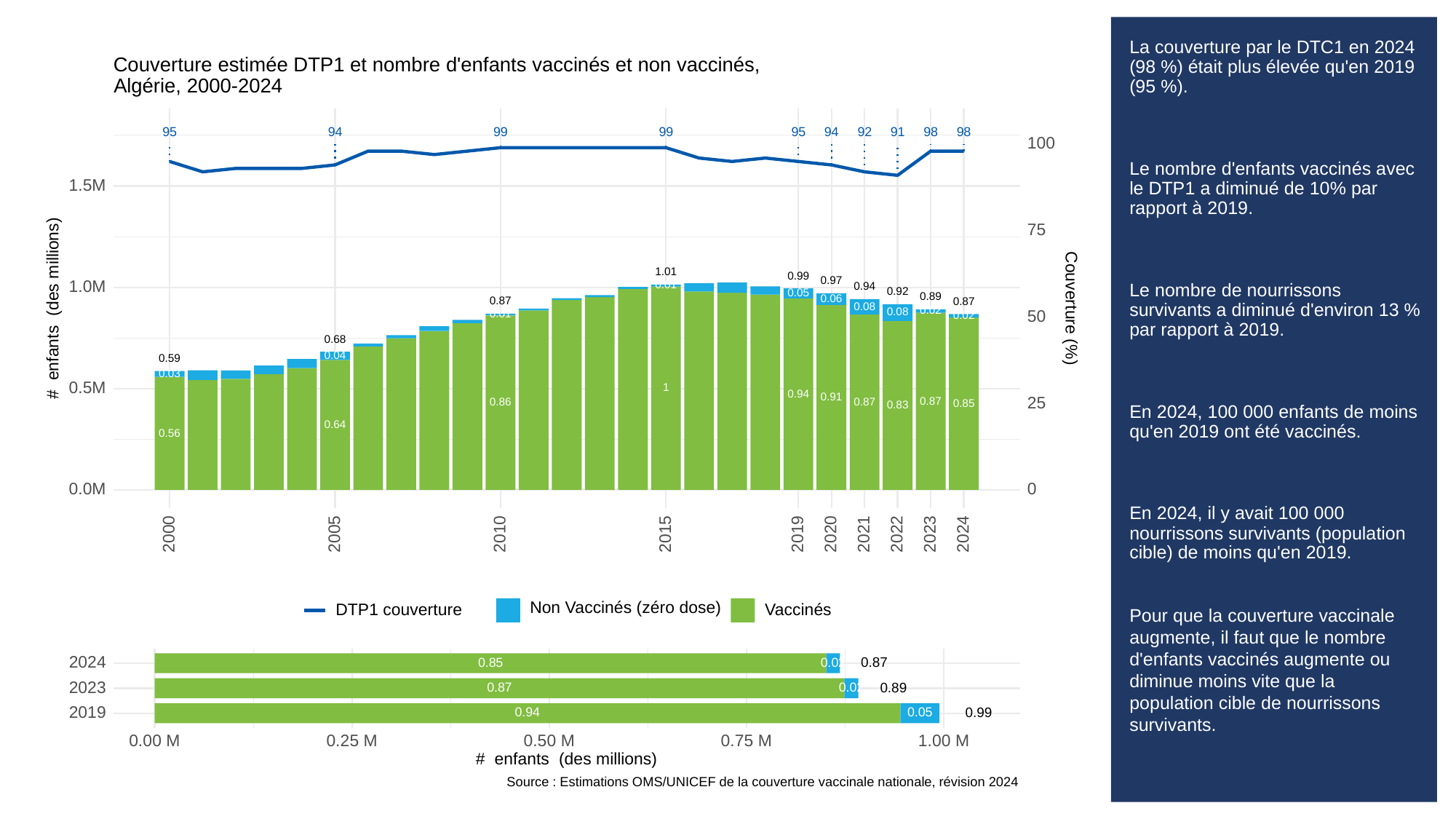

# La couverture par le DTC1 en 2024 (98 %) était plus élevée qu'en 2019 (95 %).

Le nombre d'enfants vaccinés avec le DTP1 a diminué de 10% par rapport à 2019.

Le nombre de nourrissons survivants a diminué d'environ 13 % par rapport à 2019.

En 2024, 100 000 enfants de moins qu'en 2019 ont été vaccinés.

En 2024, il y avait 100 000 nourrissons survivants (population cible) de moins qu'en 2019.

Pour que la couverture vaccinale augmente, il faut que le nombre d'enfants vaccinés augmente ou diminue moins vite que la population cible de nourrissons survivants.

Couverture estimée DTP1 et nombre d'enfants vaccinés et non vaccinés,
Algérie, 2000-2024

95
94
99
99
95
94
92
91
98
98

100

1.5M

75

1.01
0.99
0.97
1.0M
0.01

0.94

0.92

0.05

0.89

0.06

0.87
0.87

#  enfants  (des millions)
Couverture (%)
0.08

0.02
0.08

0.01

50
0.02

0.68

0.04

0.59

0.03

0.5M
1

0.94
0.91
0.87
25
0.87
0.86
0.85
0.83
0.64
0.56

0.0M
0

2023
2000
2005
2010
2015
2019
2020
2021
2022
2024

Non Vaccinés (zéro dose)
Vaccinés
DTP1 couverture

2024
0.87
0.85
0.02

2023
0.89
0.87
0.02

2019
0.99
0.94
0.05

0.00 M
0.25 M
0.50 M
0.75 M
1.00 M
#  enfants  (des millions)
Source : Estimations OMS/UNICEF de la couverture vaccinale nationale, révision 2024